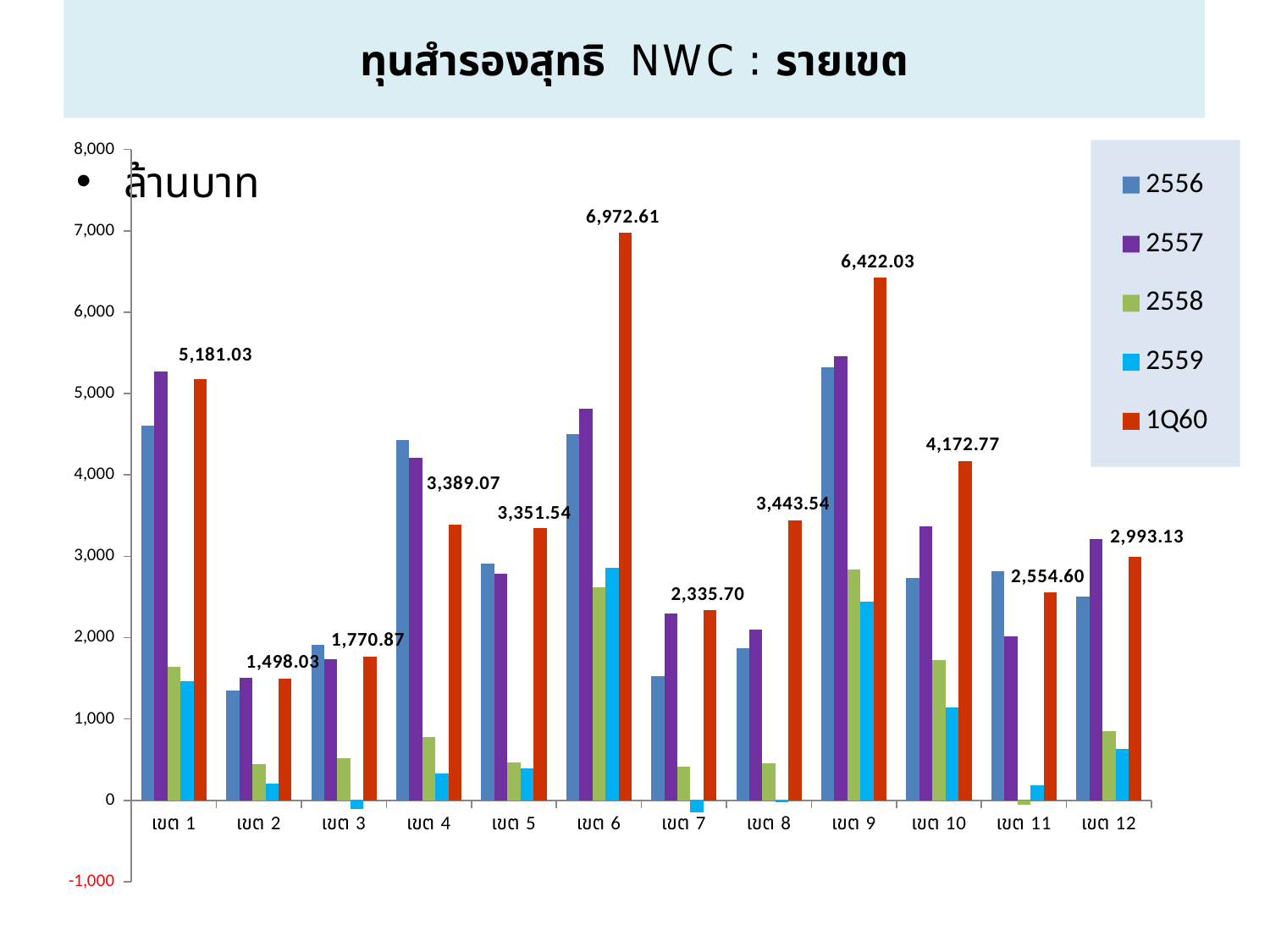

ทุนสำรองสุทธิ  NWC : รายเขต

### Chart

| Category | 2556 | 2557 | 2558 | 2559 | 1Q60 |
|---|---|---|---|---|---|
| เขต 1 | 4608.77122767 | 5269.603531160004 | 1645.4296005299993 | 1459.8402467069998 | 5181.027935680001 |
| เขต 2 | 1346.8414355299976 | 1501.2118971600016 | 442.07742885000016 | 203.10597020999998 | 1498.02673195 |
| เขต 3 | 1908.1271487119998 | 1734.9725574800034 | 517.84235327 | -107.18792831999981 | 1770.8738180799976 |
| เขต 4 | 4428.343408289999 | 4207.887241102 | 776.4869160100001 | 329.69861219 | 3389.069266055 |
| เขต 5 | 2910.2602176573 | 2785.2615095798005 | 470.07383646999955 | 395.2532694849997 | 3351.5369000500004 |
| เขต 6 | 4497.332350539999 | 4809.742107565005 | 2623.7898976005 | 2862.763055475 | 6972.607491631502 |
| เขต 7 | 1526.80589159 | 2296.84967174 | 408.83961622000004 | -150.06822054000025 | 2335.69673161 |
| เขต 8 | 1872.79284376 | 2101.204561779996 | 451.83876180999994 | -23.218413019999982 | 3443.54441282 |
| เขต 9 | 5320.584503780001 | 5456.6792903000005 | 2836.2409297199943 | 2446.5820635699997 | 6422.030408495 |
| เขต 10 | 2731.5944461289987 | 3369.9958967262996 | 1724.356829705 | 1137.2847640999996 | 4172.7673723909975 |
| เขต 11 | 2821.29201197 | 2012.9455626710019 | -58.288955380000125 | 181.32843571000024 | 2554.60140022 |
| เขต 12 | 2509.2849076400003 | 3209.6820945000004 | 855.63743301 | 637.406126072999 | 2993.1295549899996 |
ล้านบาท